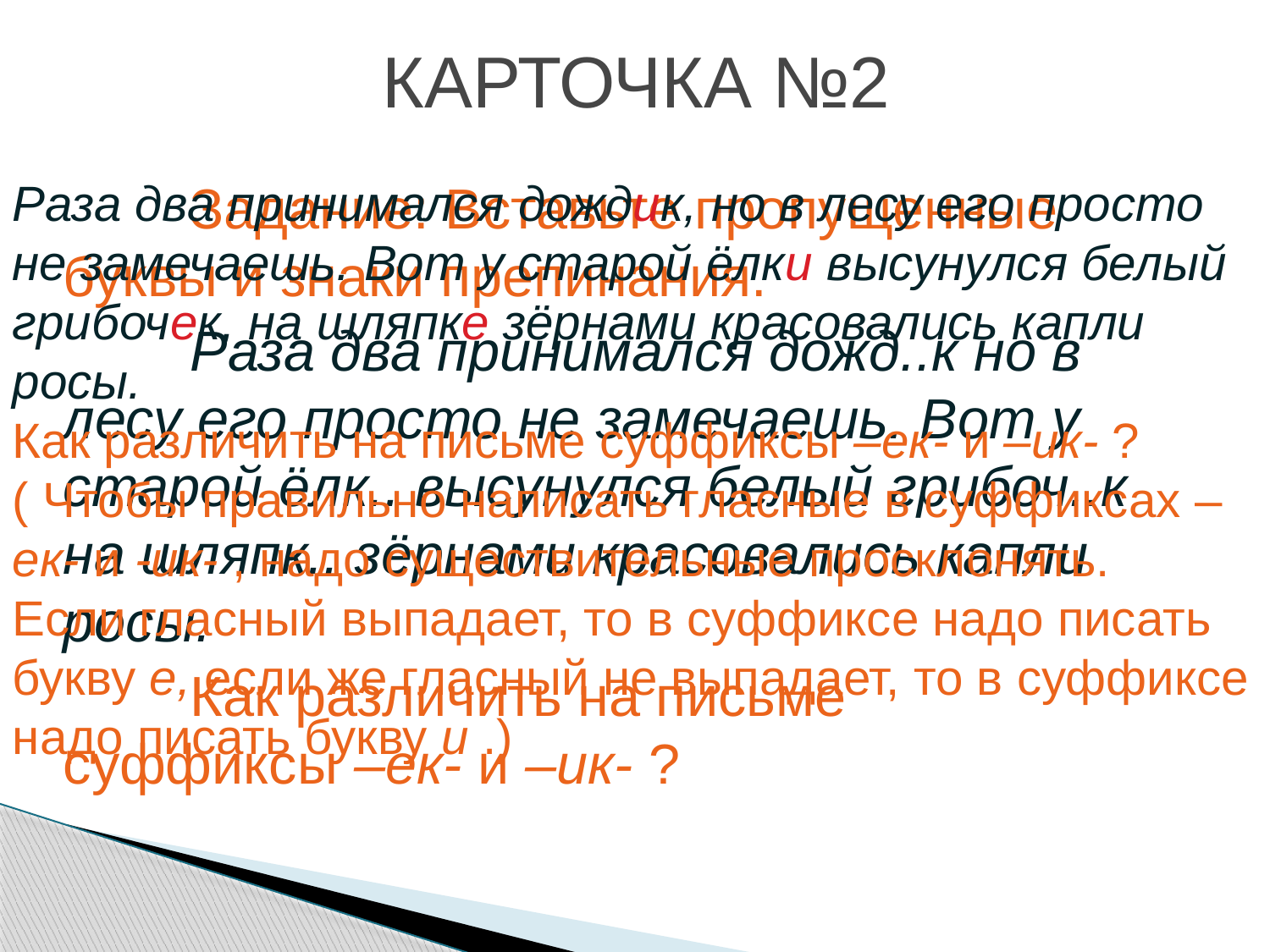

# КАРТОЧКА №2
		Задание: Вставьте пропущенные буквы и знаки препинания.
		Раза два принимался дожд..к но в лесу его просто не замечаешь. Вот у старой ёлк.. высунулся белый грибоч..к на шляпк.. зёрнами красовались капли росы.
		Как различить на письме суффиксы –ек- и –ик- ?

Раза два принимался дождик, но в лесу его просто не замечаешь. Вот у старой ёлки высунулся белый грибочек, на шляпке зёрнами красовались капли росы.
Как различить на письме суффиксы –ек- и –ик- ?
( Чтобы правильно написать гласные в суффиксах –ек- и -ик- , надо существительные просклонять.
Если гласный выпадает, то в суффиксе надо писать букву е, если же гласный не выпадает, то в суффиксе надо писать букву и .)